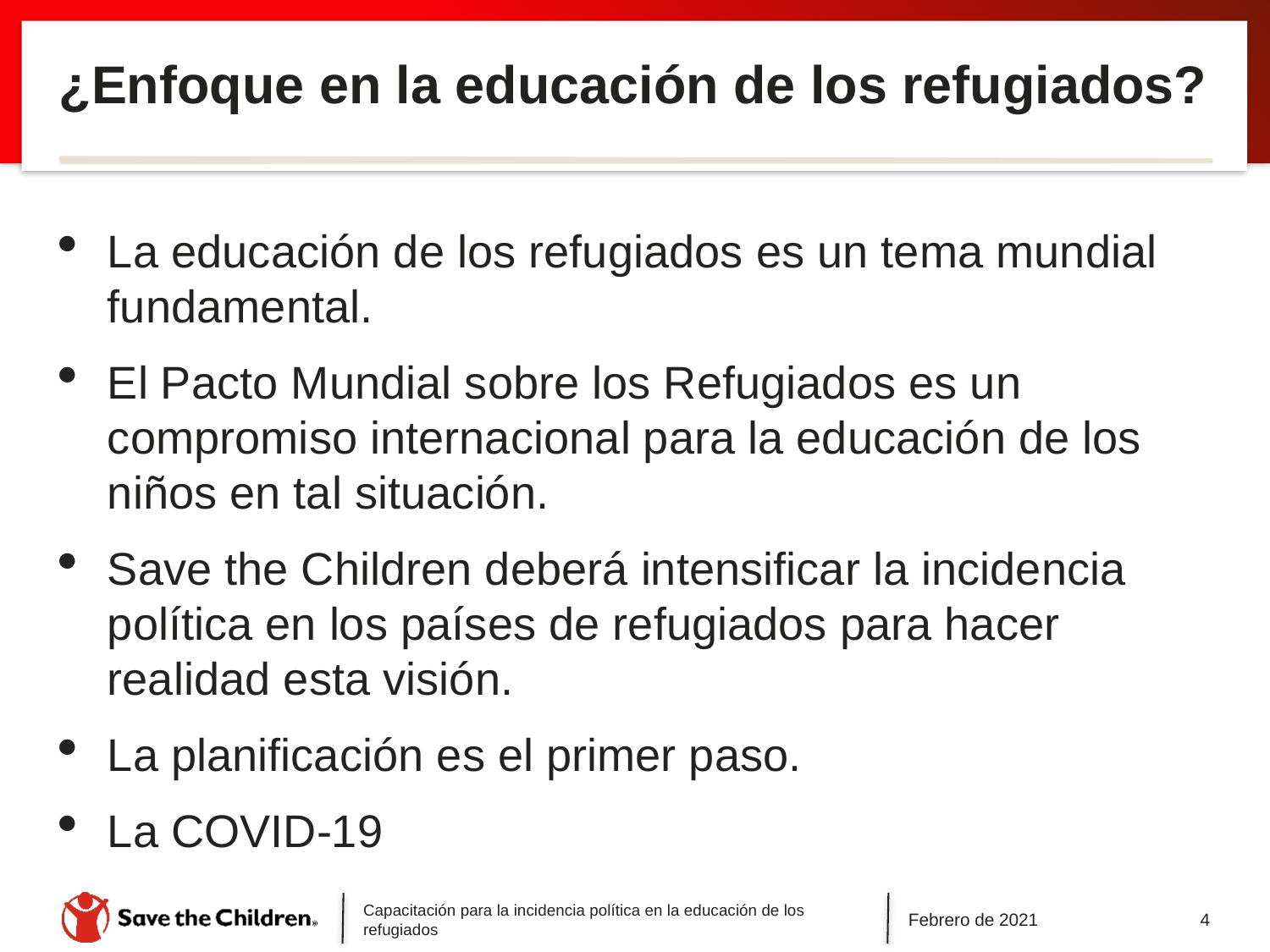

# ¿Enfoque en la educación de los refugiados?
La educación de los refugiados es un tema mundial fundamental.
El Pacto Mundial sobre los Refugiados es un compromiso internacional para la educación de los niños en tal situación.
Save the Children deberá intensificar la incidencia política en los países de refugiados para hacer realidad esta visión.
La planificación es el primer paso.
La COVID-19

Capacitación para la incidencia política en la educación de los refugiados
Febrero de 2021
4